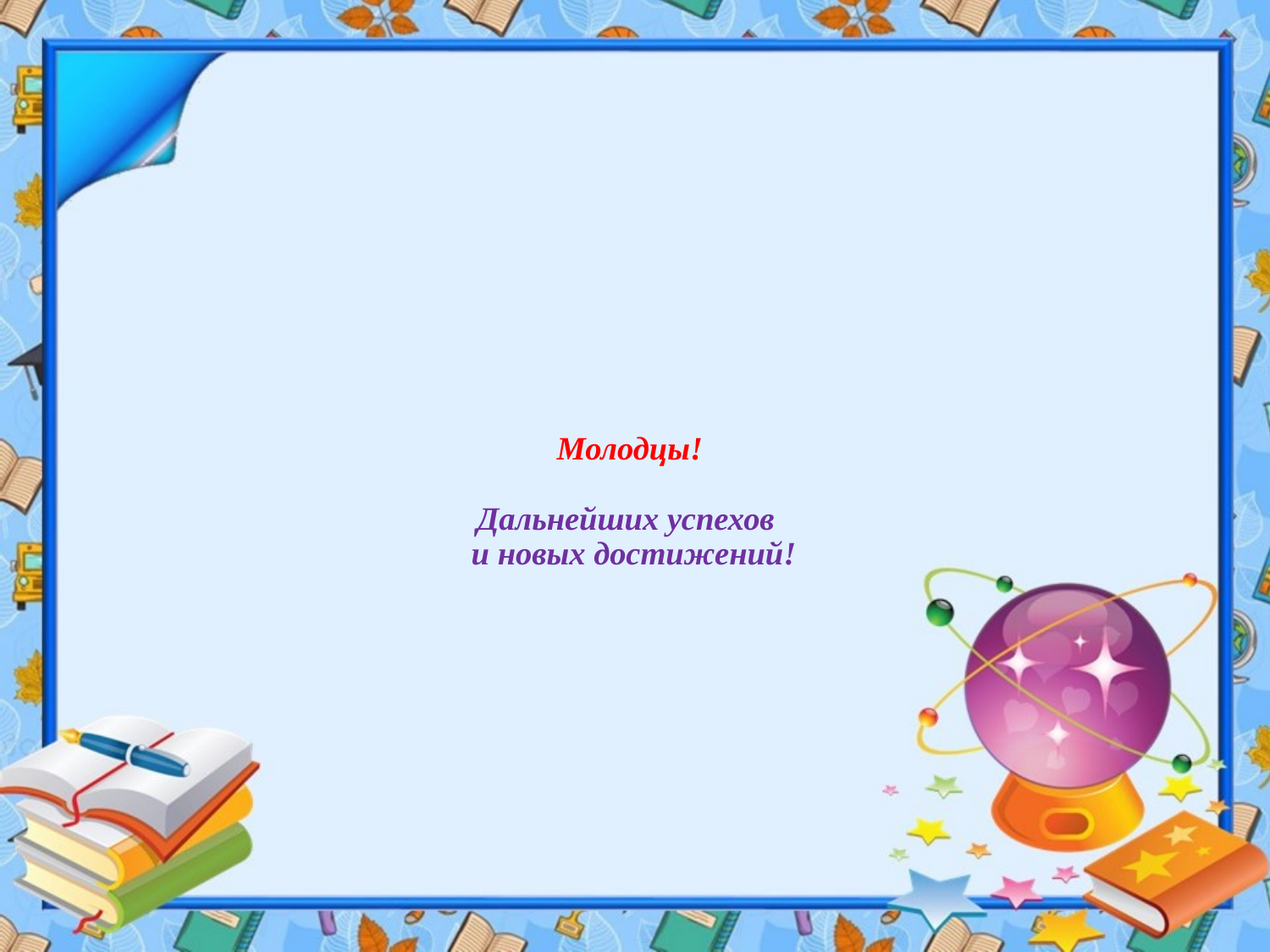

# Молодцы! Дальнейших успехов и новых достижений!